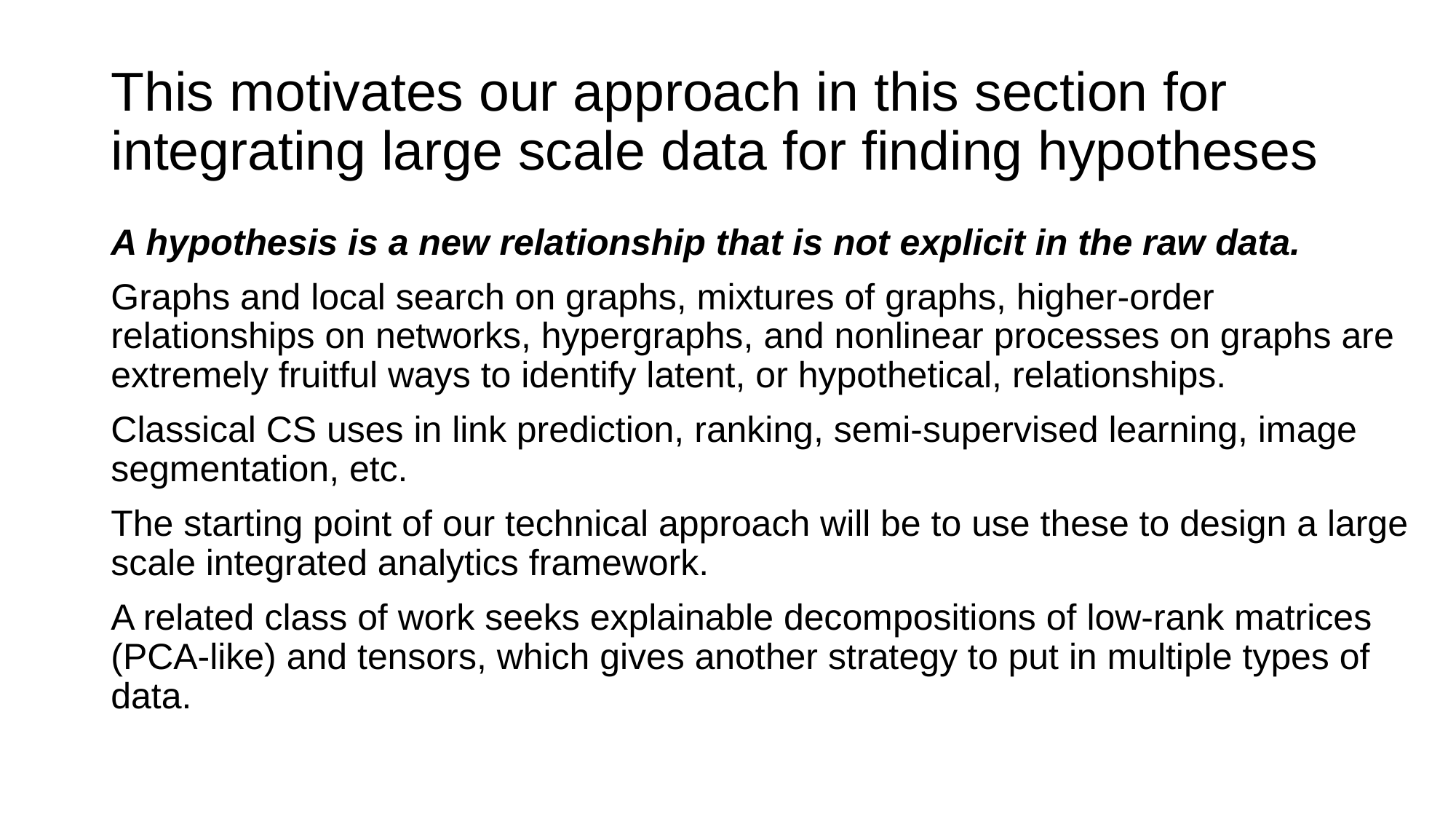

# This motivates our approach in this section for integrating large scale data for finding hypotheses
A hypothesis is a new relationship that is not explicit in the raw data.
Graphs and local search on graphs, mixtures of graphs, higher-order relationships on networks, hypergraphs, and nonlinear processes on graphs are extremely fruitful ways to identify latent, or hypothetical, relationships.
Classical CS uses in link prediction, ranking, semi-supervised learning, image segmentation, etc.
The starting point of our technical approach will be to use these to design a large scale integrated analytics framework.
A related class of work seeks explainable decompositions of low-rank matrices (PCA-like) and tensors, which gives another strategy to put in multiple types of data.